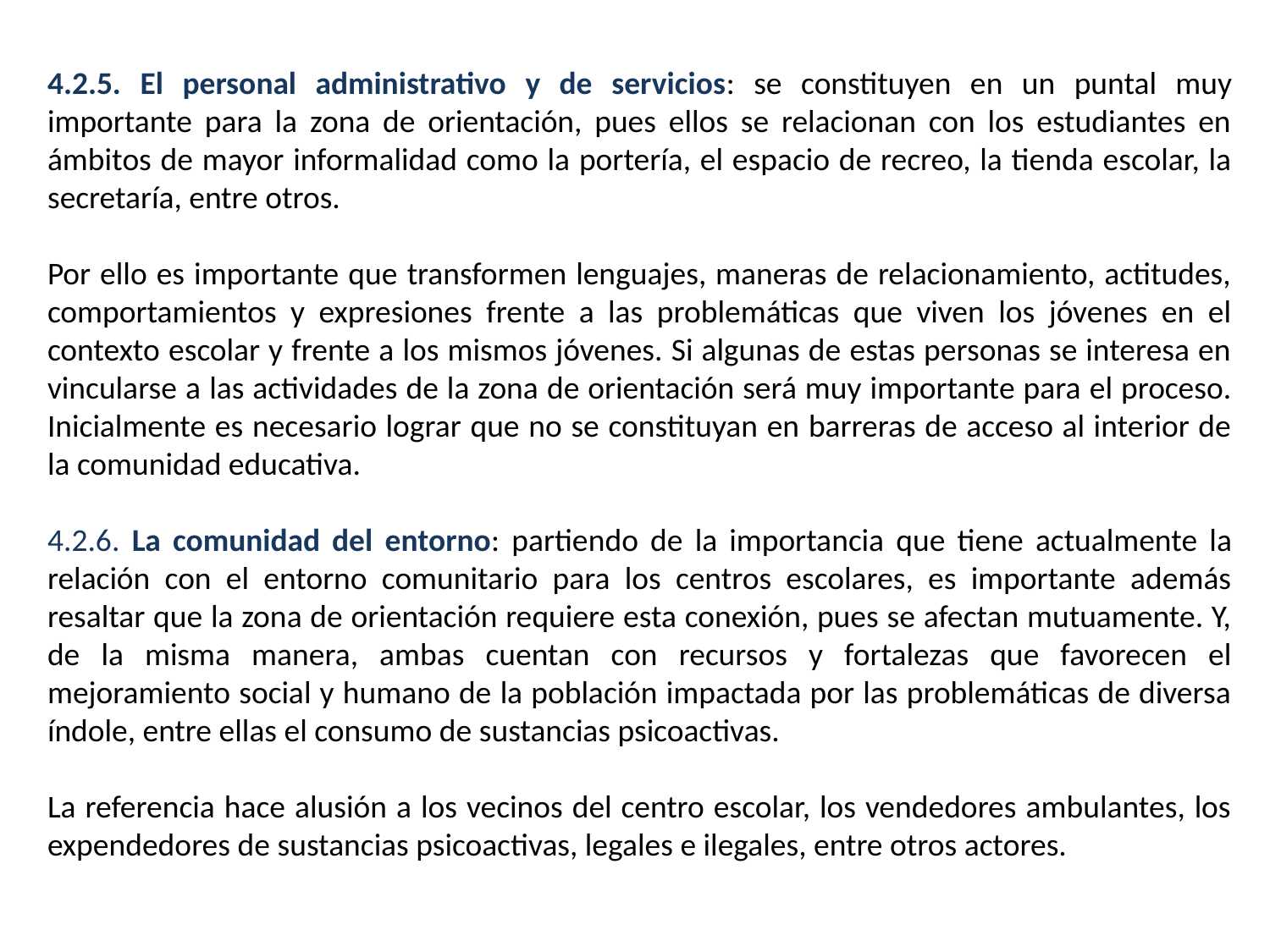

4.2.5. El personal administrativo y de servicios: se constituyen en un puntal muy importante para la zona de orientación, pues ellos se relacionan con los estudiantes en ámbitos de mayor informalidad como la portería, el espacio de recreo, la tienda escolar, la secretaría, entre otros.

Por ello es importante que transformen lenguajes, maneras de relacionamiento, actitudes, comportamientos y expresiones frente a las problemáticas que viven los jóvenes en el contexto escolar y frente a los mismos jóvenes. Si algunas de estas personas se interesa en vincularse a las actividades de la zona de orientación será muy importante para el proceso. Inicialmente es necesario lograr que no se constituyan en barreras de acceso al interior de la comunidad educativa.

4.2.6. La comunidad del entorno: partiendo de la importancia que tiene actualmente la relación con el entorno comunitario para los centros escolares, es importante además resaltar que la zona de orientación requiere esta conexión, pues se afectan mutuamente. Y, de la misma manera, ambas cuentan con recursos y fortalezas que favorecen el mejoramiento social y humano de la población impactada por las problemáticas de diversa índole, entre ellas el consumo de sustancias psicoactivas.

La referencia hace alusión a los vecinos del centro escolar, los vendedores ambulantes, los expendedores de sustancias psicoactivas, legales e ilegales, entre otros actores.